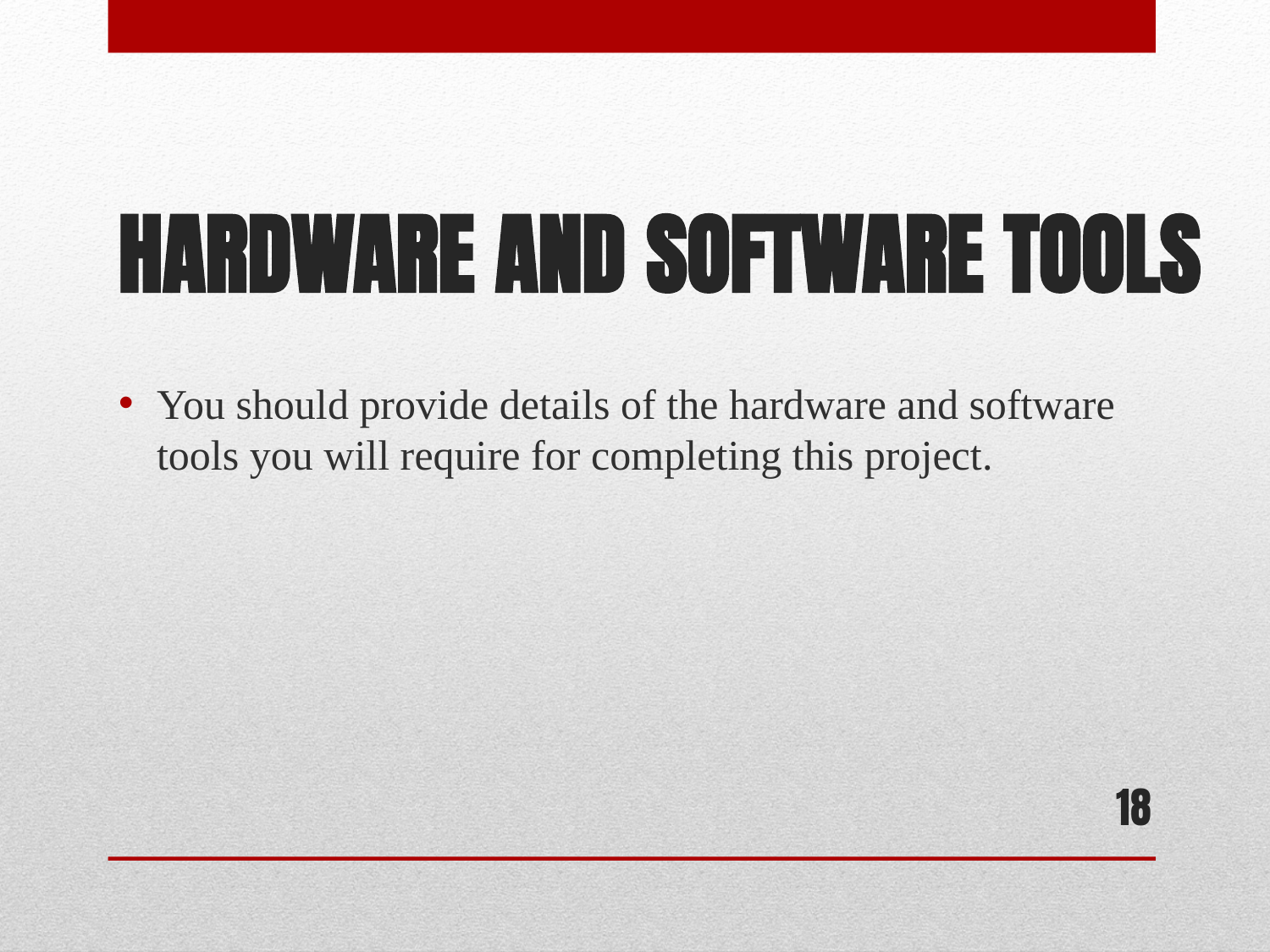

# Hardware and Software Tools
You should provide details of the hardware and software tools you will require for completing this project.

18